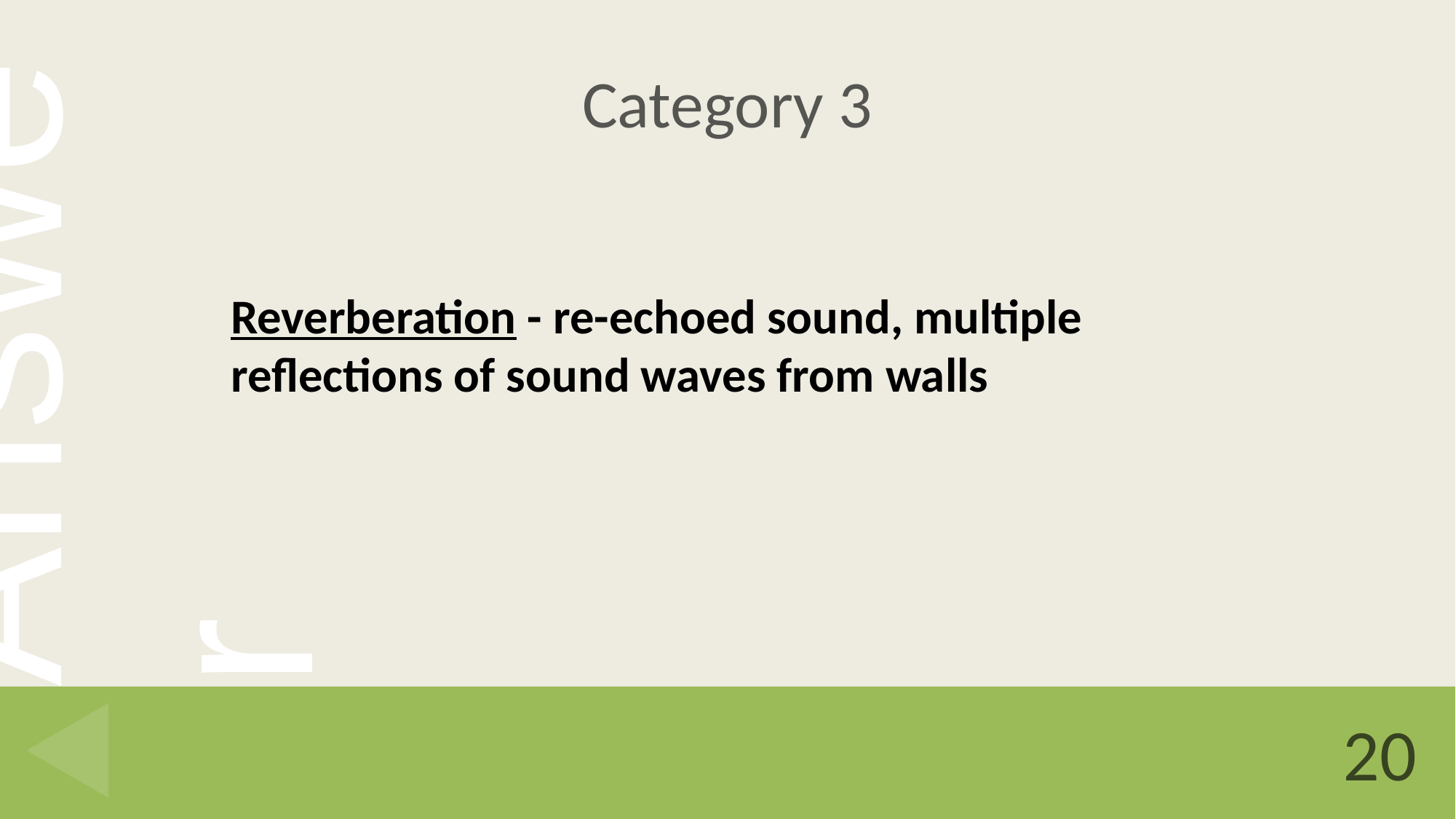

# Category 3
Reverberation - re-echoed sound, multiple reflections of sound waves from walls
20